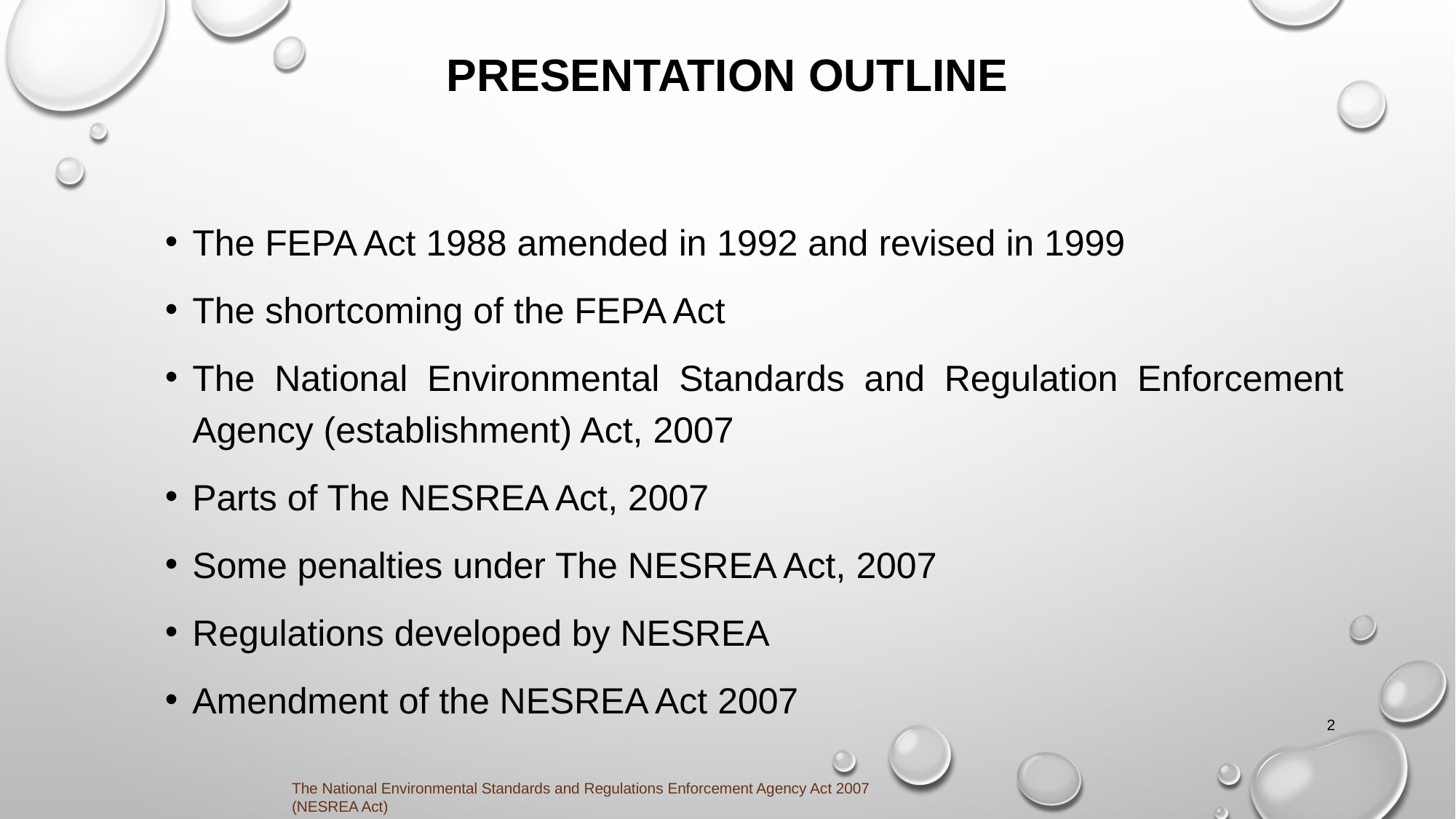

# PRESENTATION OUTLINE

The FEPA Act 1988 amended in 1992 and revised in 1999
The shortcoming of the FEPA Act
The National Environmental Standards and Regulation Enforcement Agency (establishment) Act, 2007
Parts of The NESREA Act, 2007
Some penalties under The NESREA Act, 2007
Regulations developed by NESREA
Amendment of the NESREA Act 2007
2
The National Environmental Standards and Regulations Enforcement Agency Act 2007 (NESREA Act)